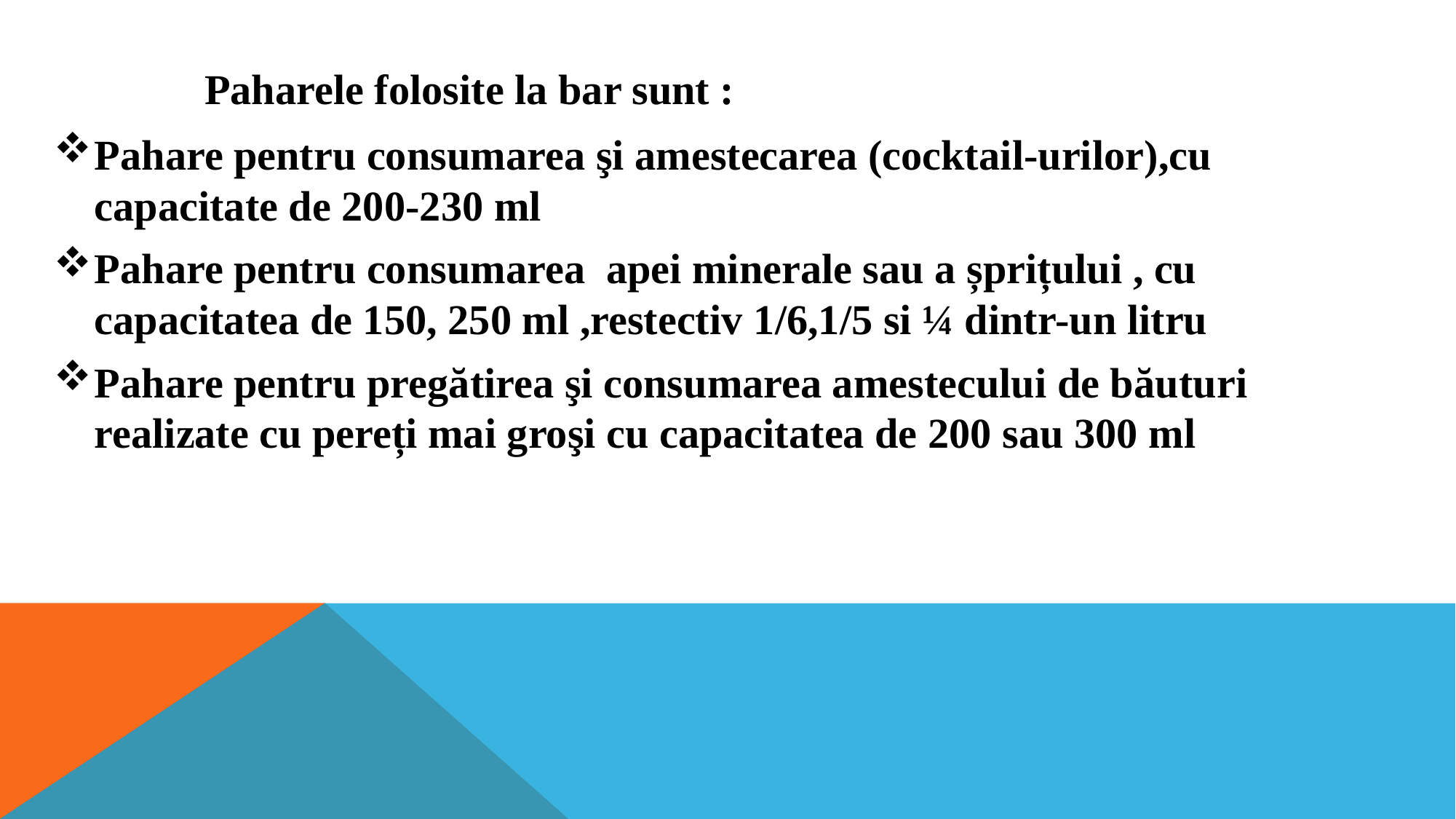

Paharele folosite la bar sunt :
Pahare pentru consumarea şi amestecarea (cocktail-urilor),cu capacitate de 200-230 ml
Pahare pentru consumarea  apei minerale sau a șprițului , cu capacitatea de 150, 250 ml ,restectiv 1/6,1/5 si ¼ dintr-un litru
Pahare pentru pregătirea şi consumarea amestecului de băuturi realizate cu pereți mai groşi cu capacitatea de 200 sau 300 ml